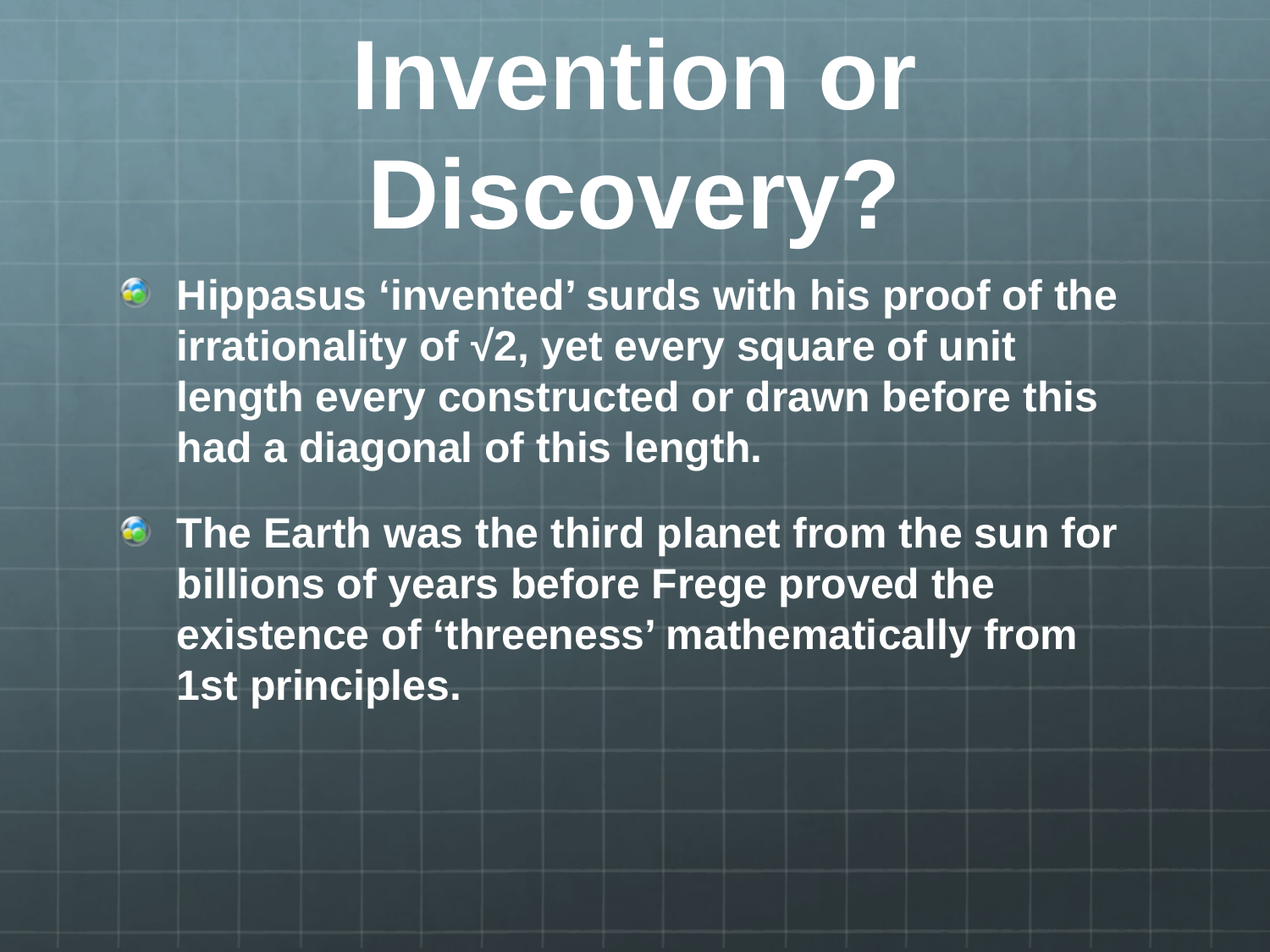

# Invention or Discovery?
Hippasus ‘invented’ surds with his proof of the irrationality of √2, yet every square of unit length every constructed or drawn before this had a diagonal of this length.
The Earth was the third planet from the sun for billions of years before Frege proved the existence of ‘threeness’ mathematically from 1st principles.